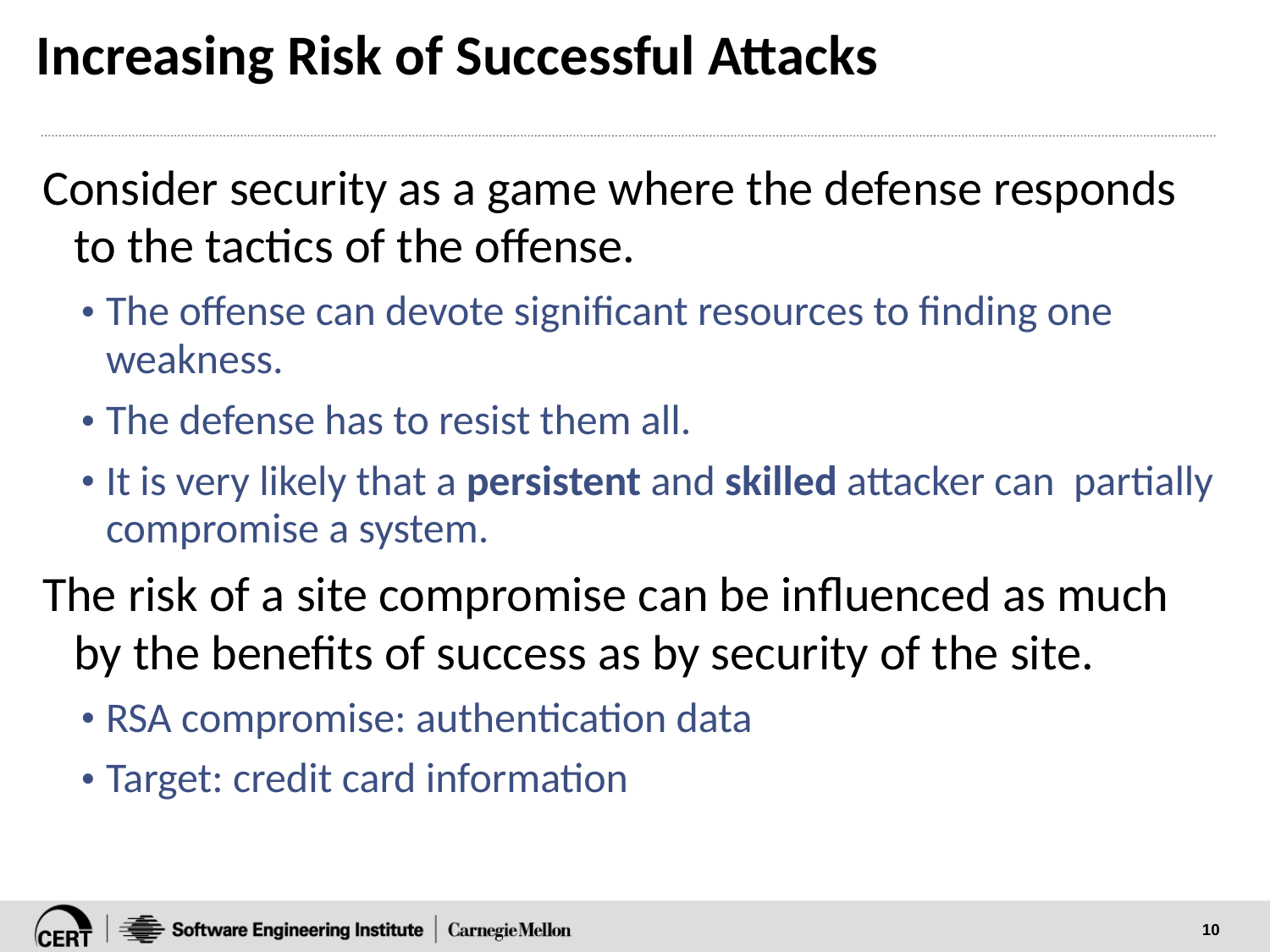

# Increasing Risk of Successful Attacks
Consider security as a game where the defense responds to the tactics of the offense.
The offense can devote significant resources to finding one  weakness.
The defense has to resist them all.
It is very likely that a persistent and skilled attacker can  partially compromise a system.
The risk of a site compromise can be influenced as much by the benefits of success as by security of the site.
RSA compromise: authentication data
Target: credit card information